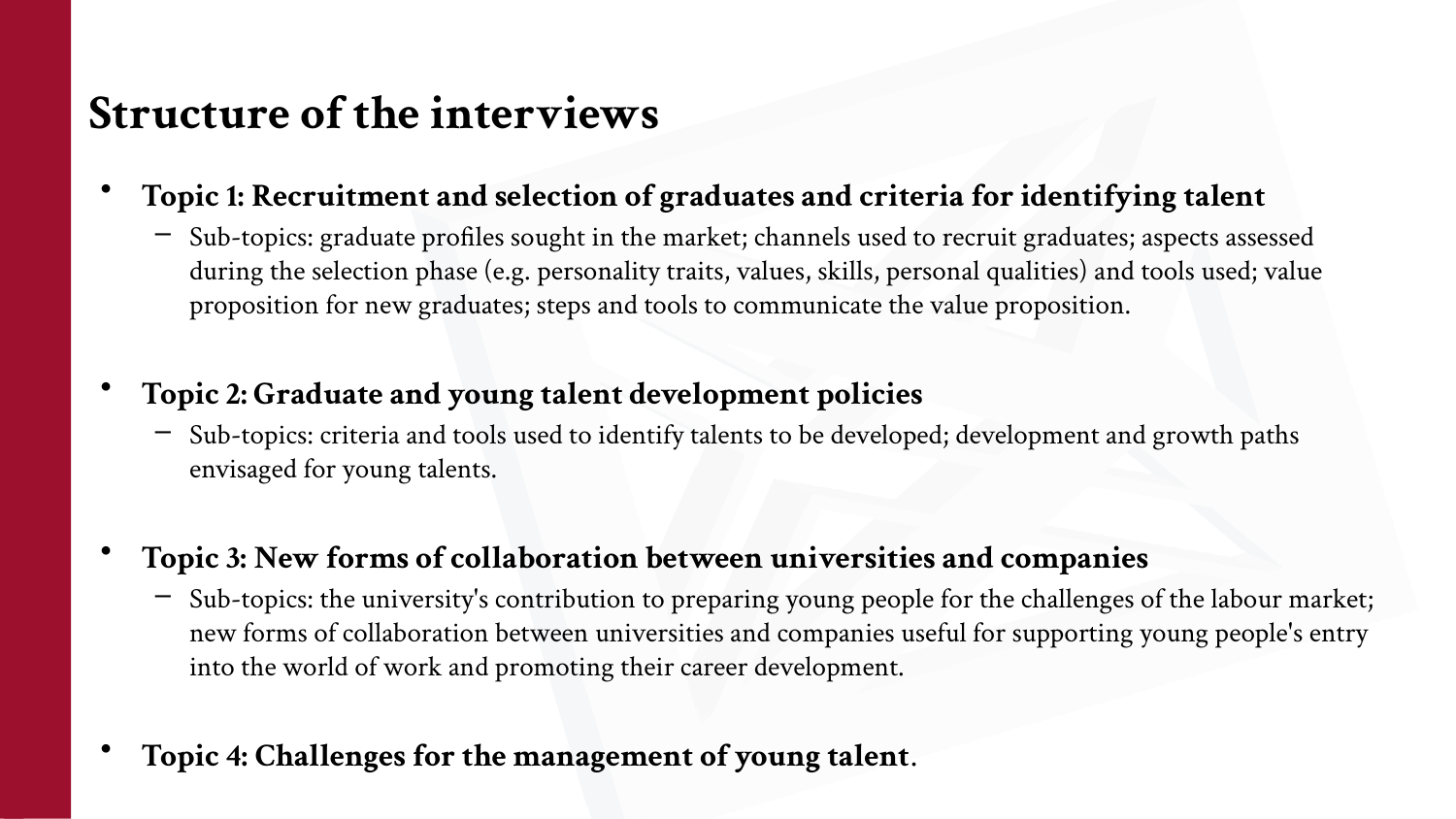

# Structure of the interviews
Topic 1: Recruitment and selection of graduates and criteria for identifying talent
Sub-topics: graduate profiles sought in the market; channels used to recruit graduates; aspects assessed during the selection phase (e.g. personality traits, values, skills, personal qualities) and tools used; value proposition for new graduates; steps and tools to communicate the value proposition.

Topic 2: Graduate and young talent development policies
Sub-topics: criteria and tools used to identify talents to be developed; development and growth paths envisaged for young talents.

Topic 3: New forms of collaboration between universities and companies
Sub-topics: the university's contribution to preparing young people for the challenges of the labour market; new forms of collaboration between universities and companies useful for supporting young people's entry into the world of work and promoting their career development.

Topic 4: Challenges for the management of young talent.